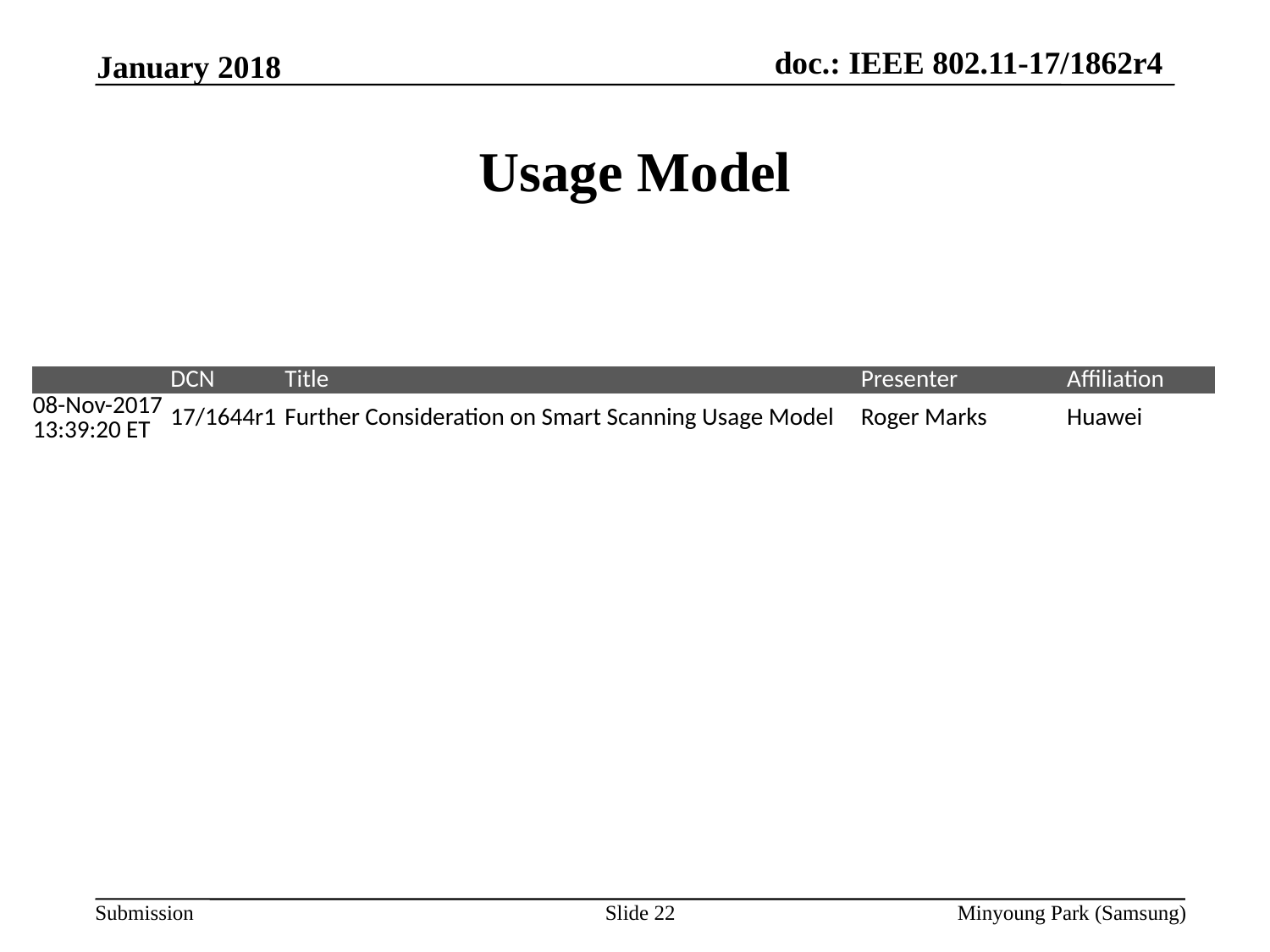

January 2018
# Usage Model
|  | DCN | Title | Presenter | Affiliation |
| --- | --- | --- | --- | --- |
| 08-Nov-2017 13:39:20 ET | 17/1644r1 | Further Consideration on Smart Scanning Usage Model | Roger Marks | Huawei |
Slide 22
Minyoung Park (Samsung)